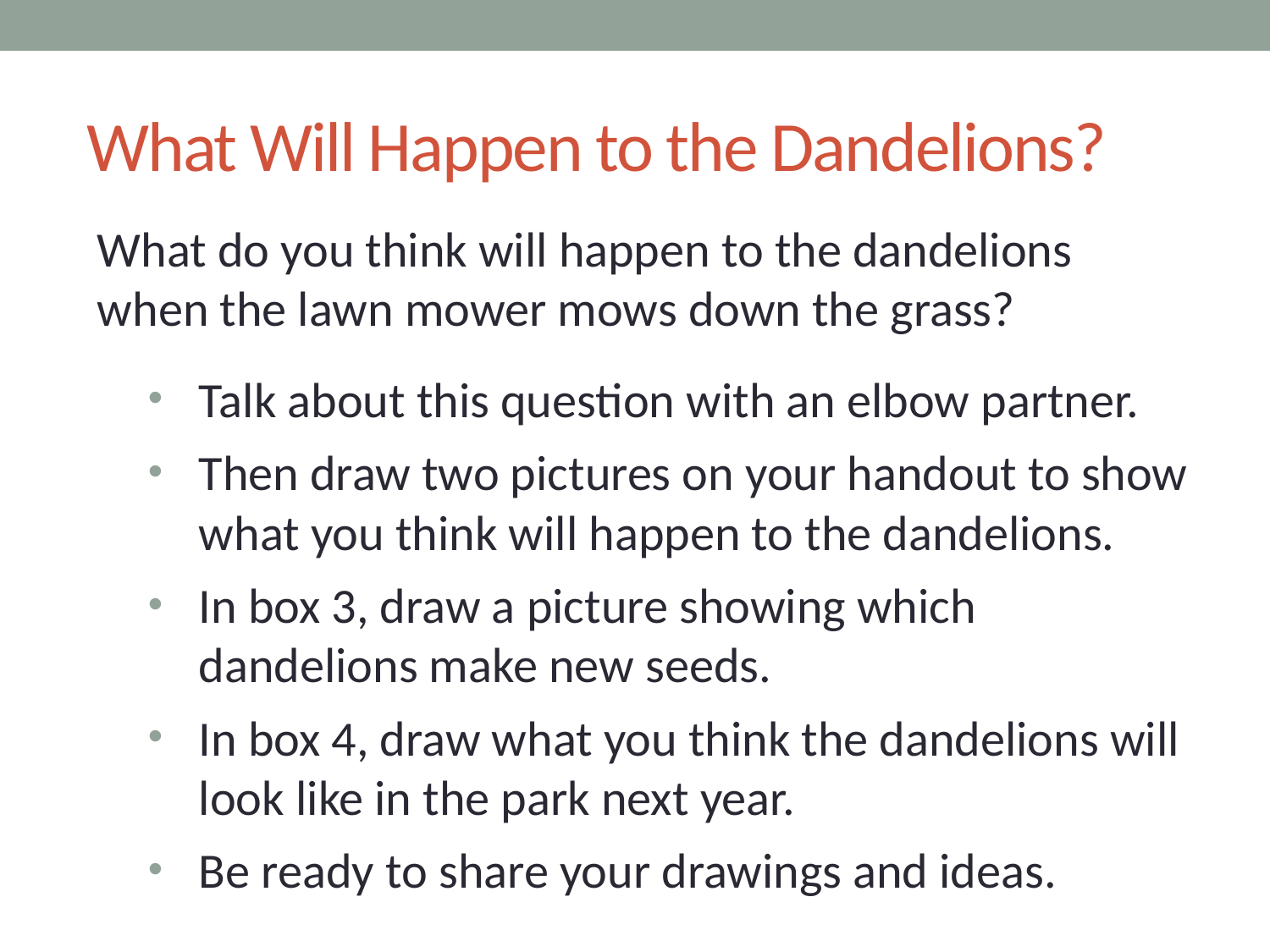

# What Will Happen to the Dandelions?
What do you think will happen to the dandelions when the lawn mower mows down the grass?
Talk about this question with an elbow partner.
Then draw two pictures on your handout to show what you think will happen to the dandelions.
In box 3, draw a picture showing which dandelions make new seeds.
In box 4, draw what you think the dandelions will look like in the park next year.
Be ready to share your drawings and ideas.